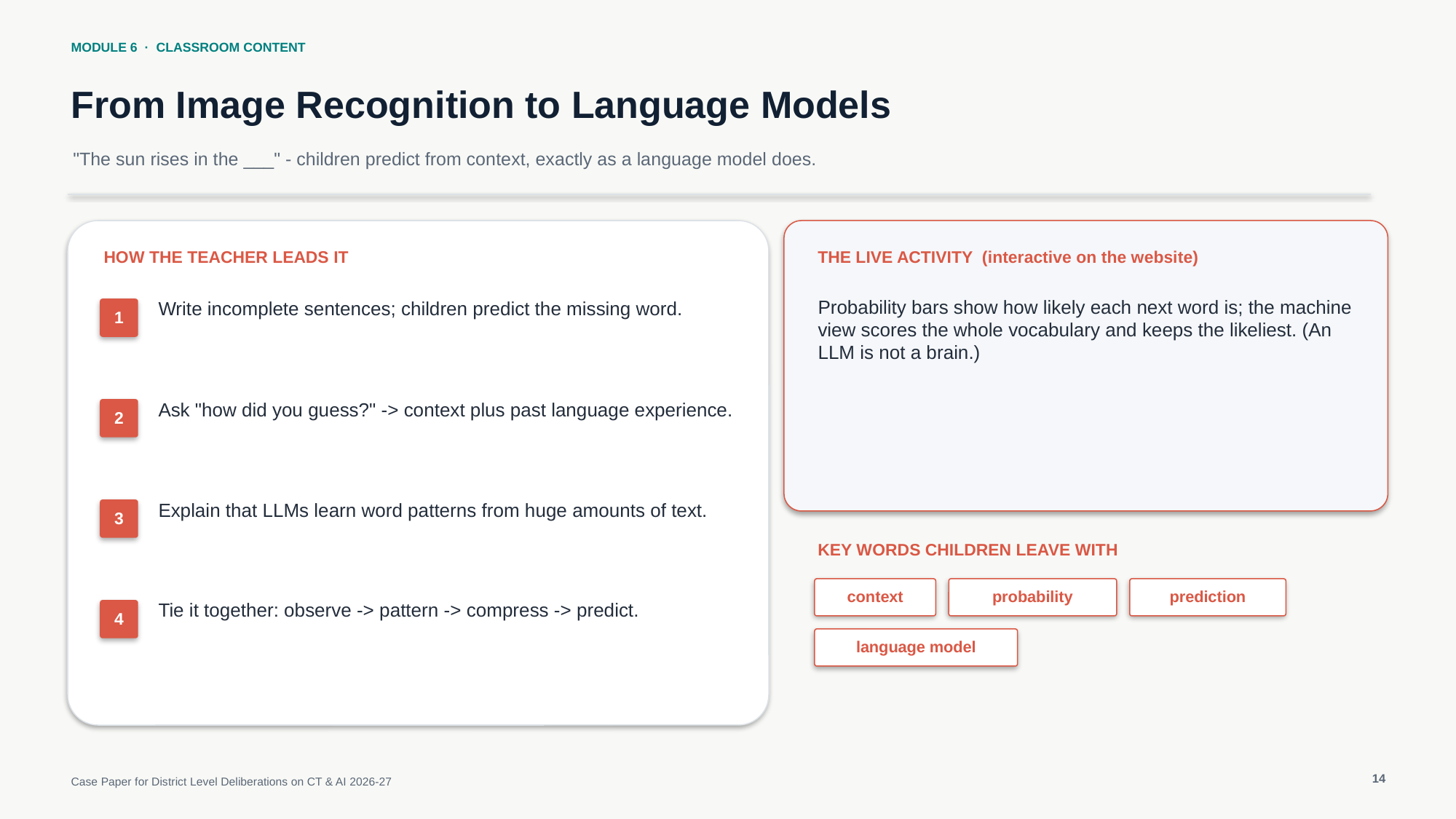

MODULE 6  ·  CLASSROOM CONTENT
From Image Recognition to Language Models
"The sun rises in the ___" - children predict from context, exactly as a language model does.

HOW THE TEACHER LEADS IT
THE LIVE ACTIVITY  (interactive on the website)
Probability bars show how likely each next word is; the machine view scores the whole vocabulary and keeps the likeliest. (An LLM is not a brain.)
Write incomplete sentences; children predict the missing word.

1
Ask "how did you guess?" -> context plus past language experience.

2
Explain that LLMs learn word patterns from huge amounts of text.

3
KEY WORDS CHILDREN LEAVE WITH

context
probability
prediction
Tie it together: observe -> pattern -> compress -> predict.

4

language model
14
Case Paper for District Level Deliberations on CT & AI 2026-27